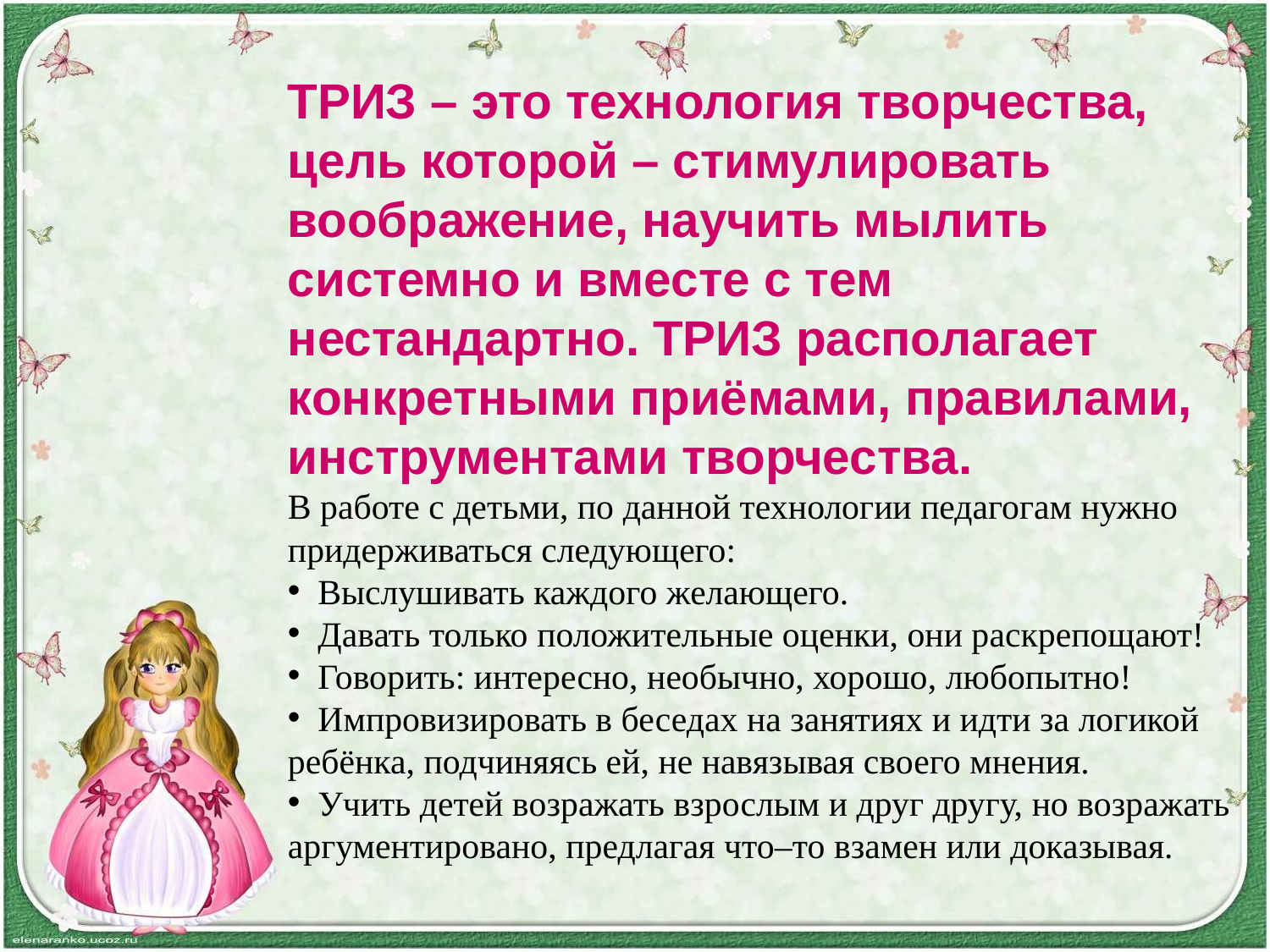

ТРИЗ – это технология творчества, цель которой – стимулировать воображение, научить мылить системно и вместе с тем нестандартно. ТРИЗ располагает конкретными приёмами, правилами, инструментами творчества.
В работе с детьми, по данной технологии педагогам нужно придерживаться следующего:
  Выслушивать каждого желающего.
  Давать только положительные оценки, они раскрепощают!
  Говорить: интересно, необычно, хорошо, любопытно!
  Импровизировать в беседах на занятиях и идти за логикой ребёнка, подчиняясь ей, не навязывая своего мнения.
  Учить детей возражать взрослым и друг другу, но возражать аргументировано, предлагая что–то взамен или доказывая.